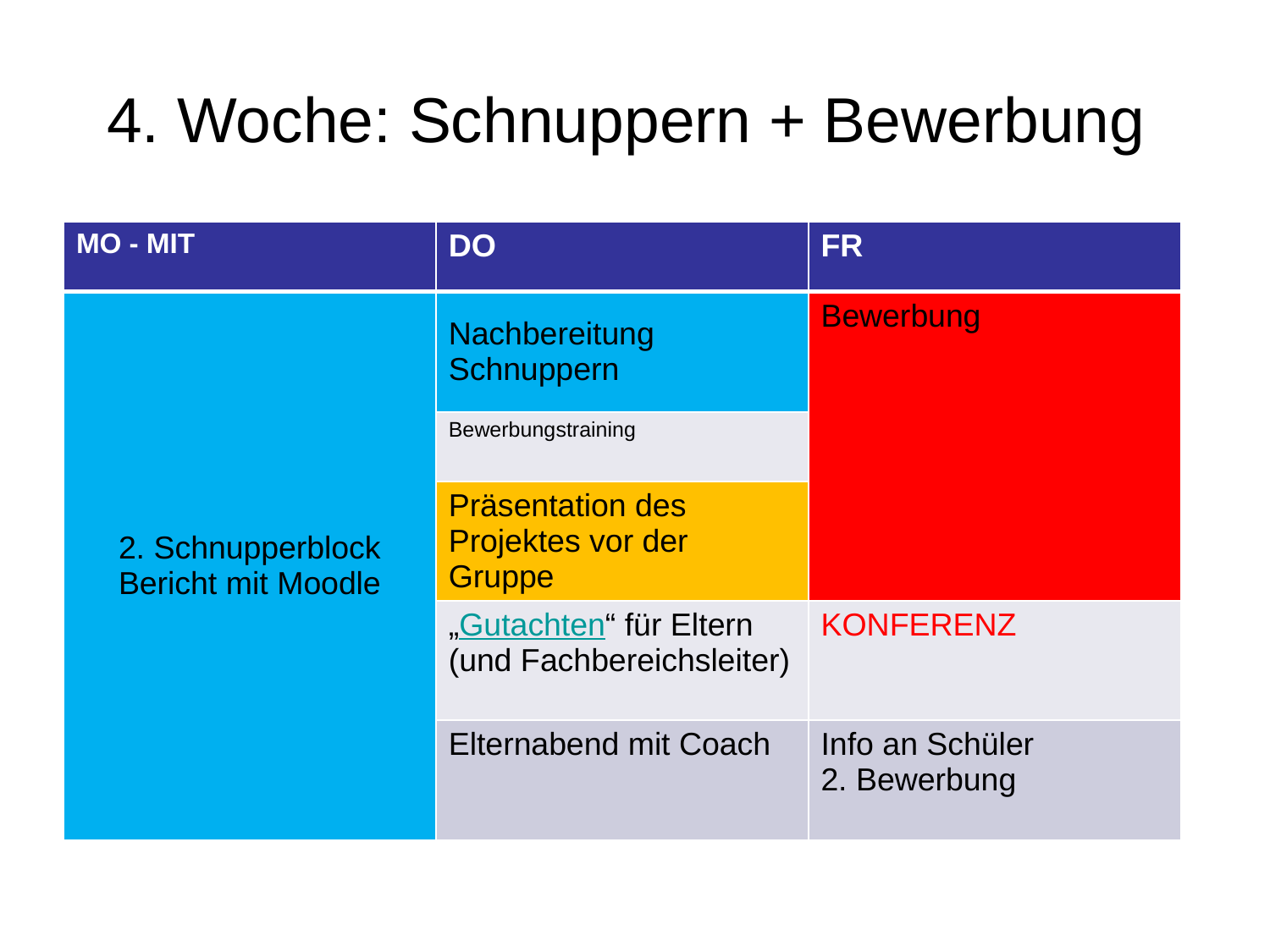

# 4. Woche: Schnuppern + Bewerbung
| MO - MIT | DO | FR |
| --- | --- | --- |
| 2. Schnupperblock Bericht mit Moodle | Nachbereitung Schnuppern | Bewerbung |
|  | Bewerbungstraining |  |
|  | Präsentation des Projektes vor der Gruppe |  |
|  | „Gutachten“ für Eltern (und Fachbereichsleiter) | KONFERENZ |
|  | Elternabend mit Coach | Info an Schüler 2. Bewerbung |